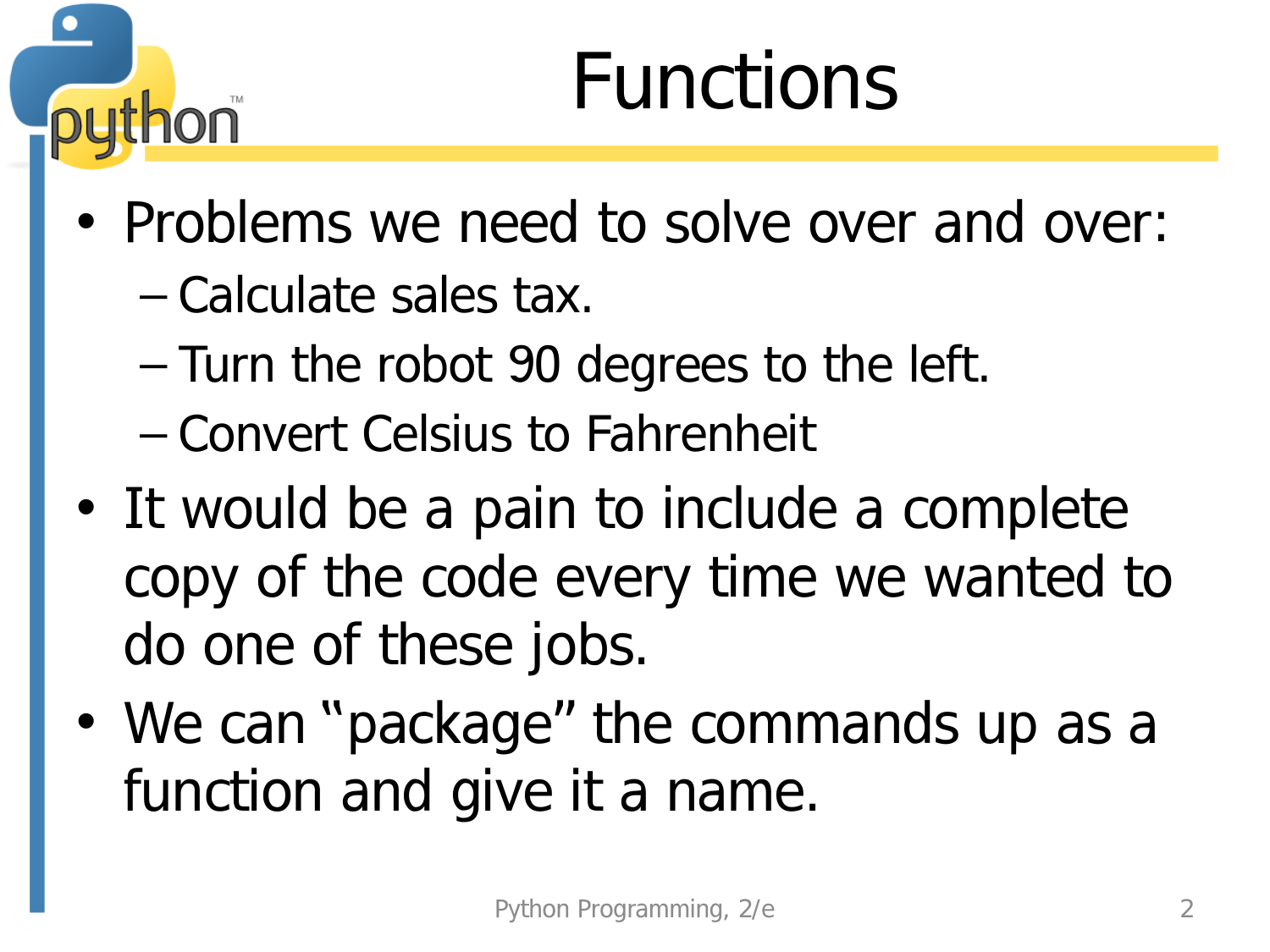

# Functions
Problems we need to solve over and over:
Calculate sales tax.
Turn the robot 90 degrees to the left.
Convert Celsius to Fahrenheit
It would be a pain to include a complete copy of the code every time we wanted to do one of these jobs.
We can “package” the commands up as a function and give it a name.
Python Programming, 2/e
2